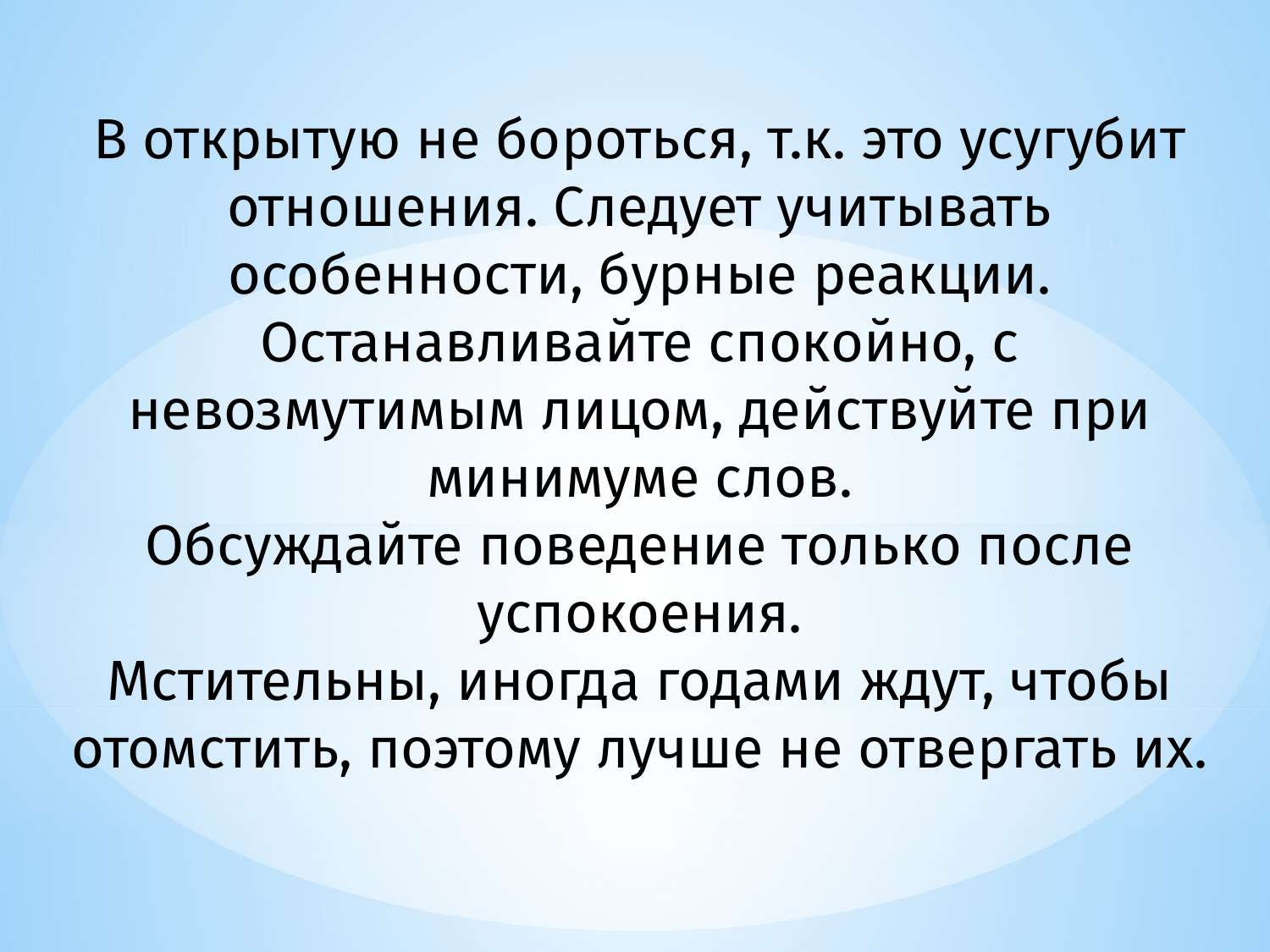

В открытую не бороться, т.к. это усугубит отношения. Следует учитывать особенности, бурные реакции.
Останавливайте спокойно, с невозмутимым лицом, действуйте при минимуме слов.
Обсуждайте поведение только после успокоения.
Мстительны, иногда годами ждут, чтобы отомстить, поэтому лучше не отвергать их.